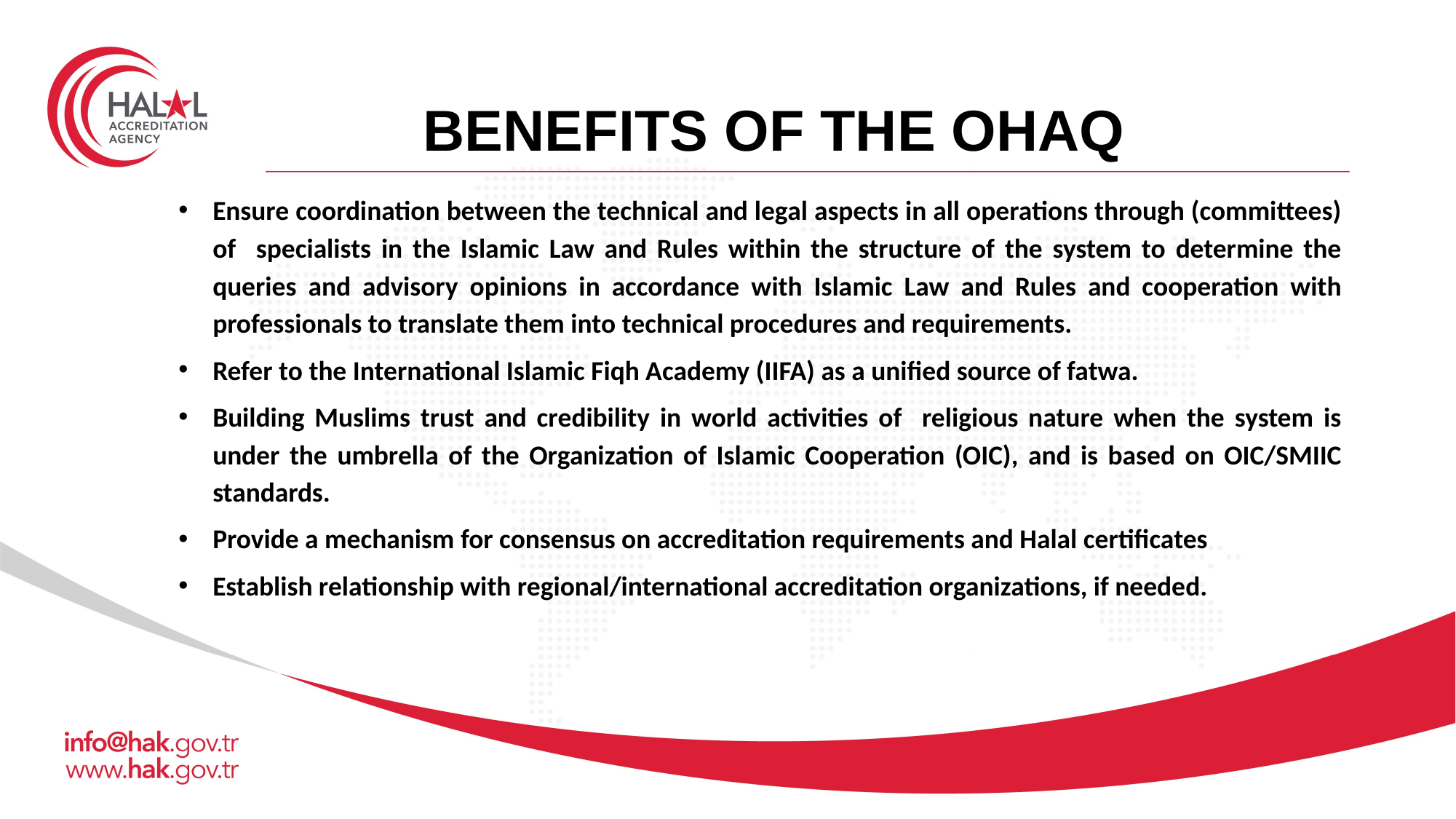

# BENEFITS OF THE OHAQ
Ensure coordination between the technical and legal aspects in all operations through (committees) of  specialists in the Islamic Law and Rules within the structure of the system to determine the queries and advisory opinions in accordance with Islamic Law and Rules and cooperation with professionals to translate them into technical procedures and requirements.
Refer to the International Islamic Fiqh Academy (IIFA) as a unified source of fatwa.
Building Muslims trust and credibility in world activities of  religious nature when the system is under the umbrella of the Organization of Islamic Cooperation (OIC), and is based on OIC/SMIIC standards.
Provide a mechanism for consensus on accreditation requirements and Halal certificates
Establish relationship with regional/international accreditation organizations, if needed.